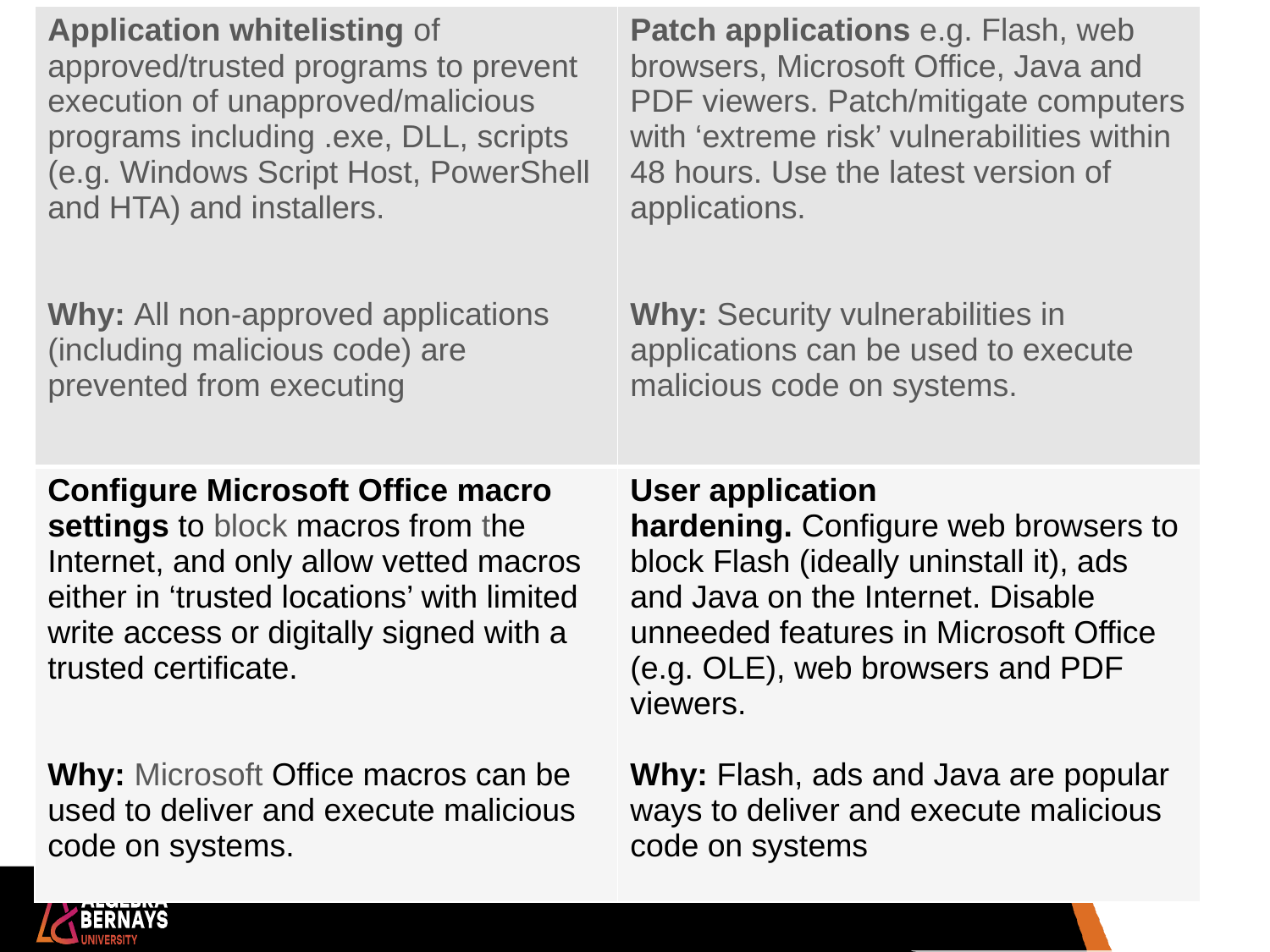

| Application whitelisting of approved/trusted programs to prevent execution of unapproved/malicious programs including .exe, DLL, scripts (e.g. Windows Script Host, PowerShell and HTA) and installers. Why: All non-approved applications (including malicious code) are prevented from executing | Patch applications e.g. Flash, web browsers, Microsoft Office, Java and PDF viewers. Patch/mitigate computers with ‘extreme risk’ vulnerabilities within 48 hours. Use the latest version of applications. Why: Security vulnerabilities in applications can be used to execute malicious code on systems. |
| --- | --- |
| Configure Microsoft Office macro settings to block macros from the Internet, and only allow vetted macros either in ‘trusted locations’ with limited write access or digitally signed with a trusted certificate. Why: Microsoft Office macros can be used to deliver and execute malicious code on systems. | User application hardening. Configure web browsers to block Flash (ideally uninstall it), ads and Java on the Internet. Disable unneeded features in Microsoft Office (e.g. OLE), web browsers and PDF viewers. Why: Flash, ads and Java are popular ways to deliver and execute malicious code on systems |
#